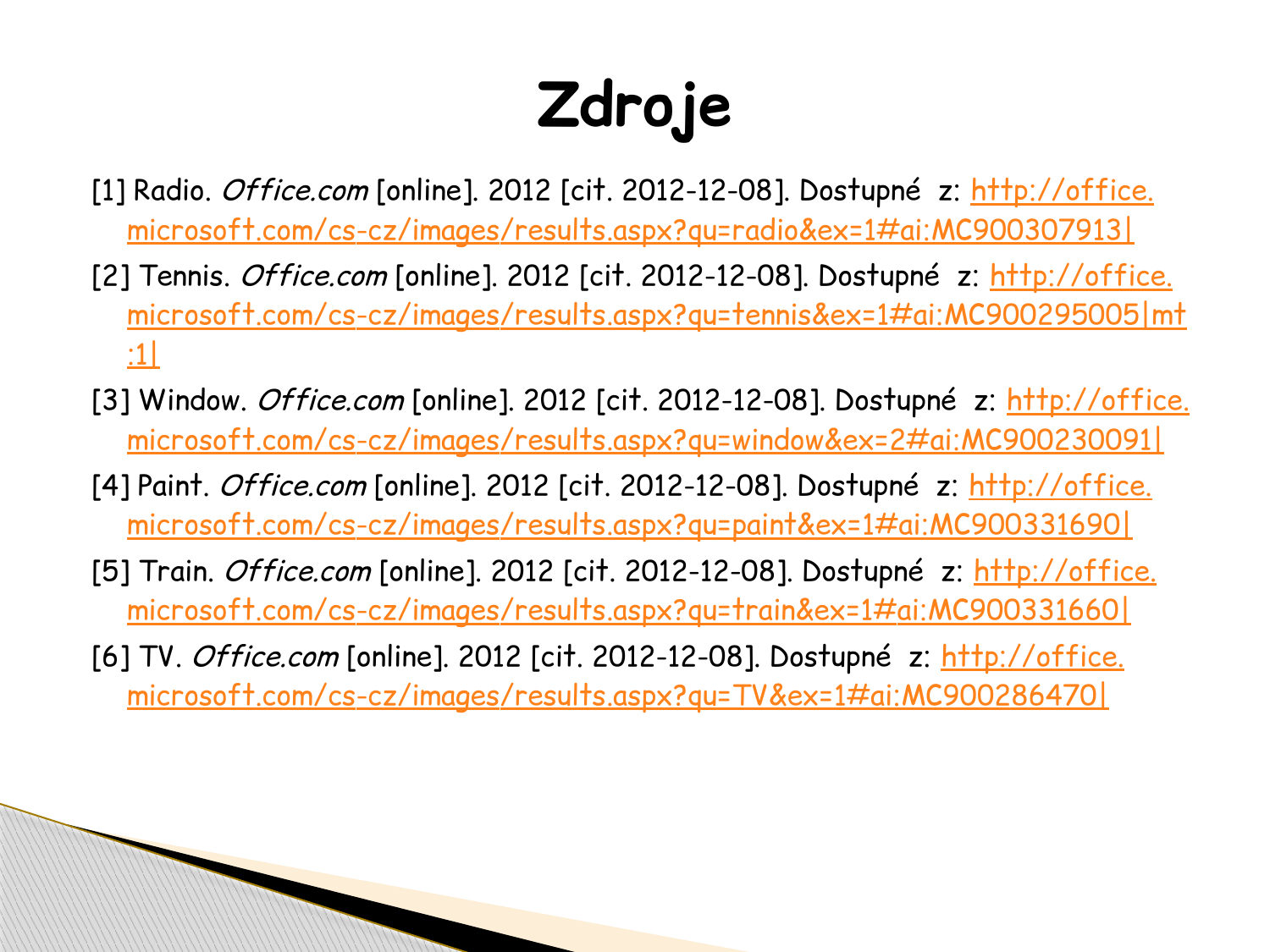

# Zdroje
[1] Radio. Office.com [online]. 2012 [cit. 2012-12-08]. Dostupné  z: http://office.microsoft.com/cs-cz/images/results.aspx?qu=radio&ex=1#ai:MC900307913|
[2] Tennis. Office.com [online]. 2012 [cit. 2012-12-08]. Dostupné  z: http://office.microsoft.com/cs-cz/images/results.aspx?qu=tennis&ex=1#ai:MC900295005|mt:1|
[3] Window. Office.com [online]. 2012 [cit. 2012-12-08]. Dostupné  z: http://office.microsoft.com/cs-cz/images/results.aspx?qu=window&ex=2#ai:MC900230091|
[4] Paint. Office.com [online]. 2012 [cit. 2012-12-08]. Dostupné  z: http://office.microsoft.com/cs-cz/images/results.aspx?qu=paint&ex=1#ai:MC900331690|
[5] Train. Office.com [online]. 2012 [cit. 2012-12-08]. Dostupné  z: http://office.microsoft.com/cs-cz/images/results.aspx?qu=train&ex=1#ai:MC900331660|
[6] TV. Office.com [online]. 2012 [cit. 2012-12-08]. Dostupné  z: http://office.microsoft.com/cs-cz/images/results.aspx?qu=TV&ex=1#ai:MC900286470|